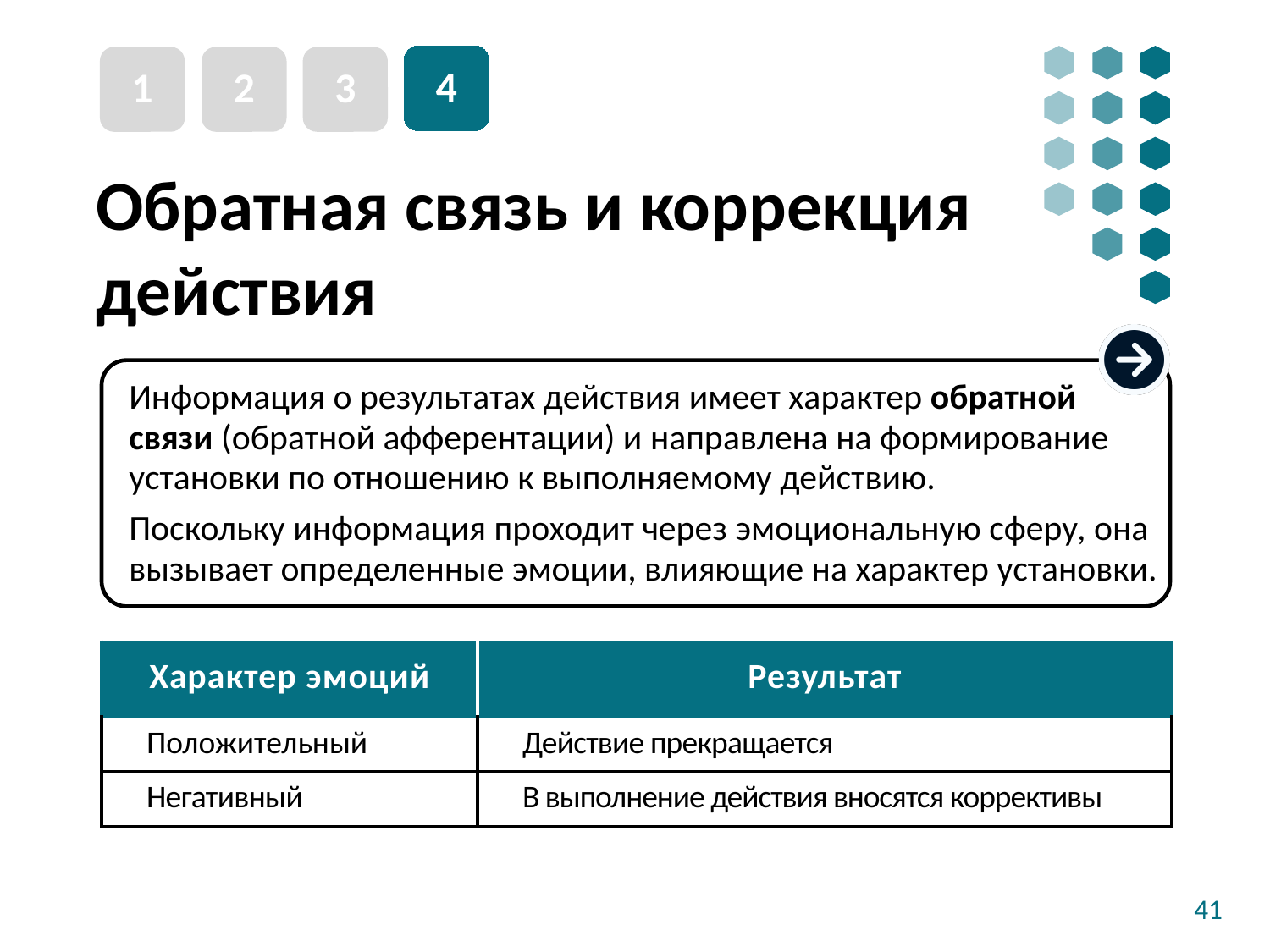

4

1
2
3
# Обратная связь и коррекция действия

Информация о результатах действия имеет характер обратной связи (обратной афферентации) и направлена на формирование установки по отношению к выполняемому действию.
Поскольку информация проходит через эмоциональную сферу, она вызывает определенные эмоции, влияющие на характер установки.
| Характер эмоций | Результат |
| --- | --- |
| Положительный | Действие прекращается |
| Негативный | В выполнение действия вносятся коррективы |
41